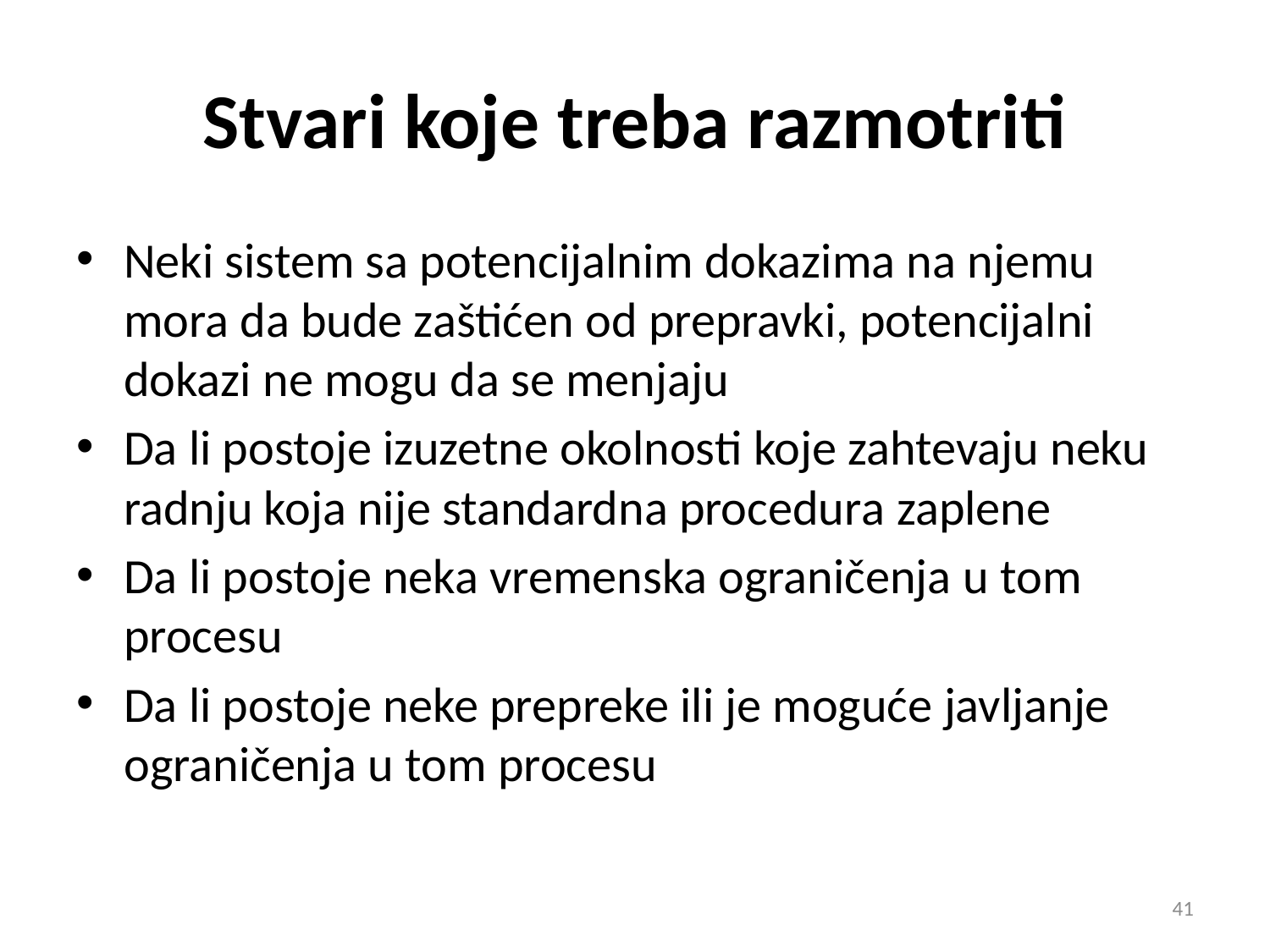

# Stvari koje treba razmotriti
Neki sistem sa potencijalnim dokazima na njemu mora da bude zaštićen od prepravki, potencijalni dokazi ne mogu da se menjaju
Da li postoje izuzetne okolnosti koje zahtevaju neku radnju koja nije standardna procedura zaplene
Da li postoje neka vremenska ograničenja u tom procesu
Da li postoje neke prepreke ili je moguće javljanje ograničenja u tom procesu
41